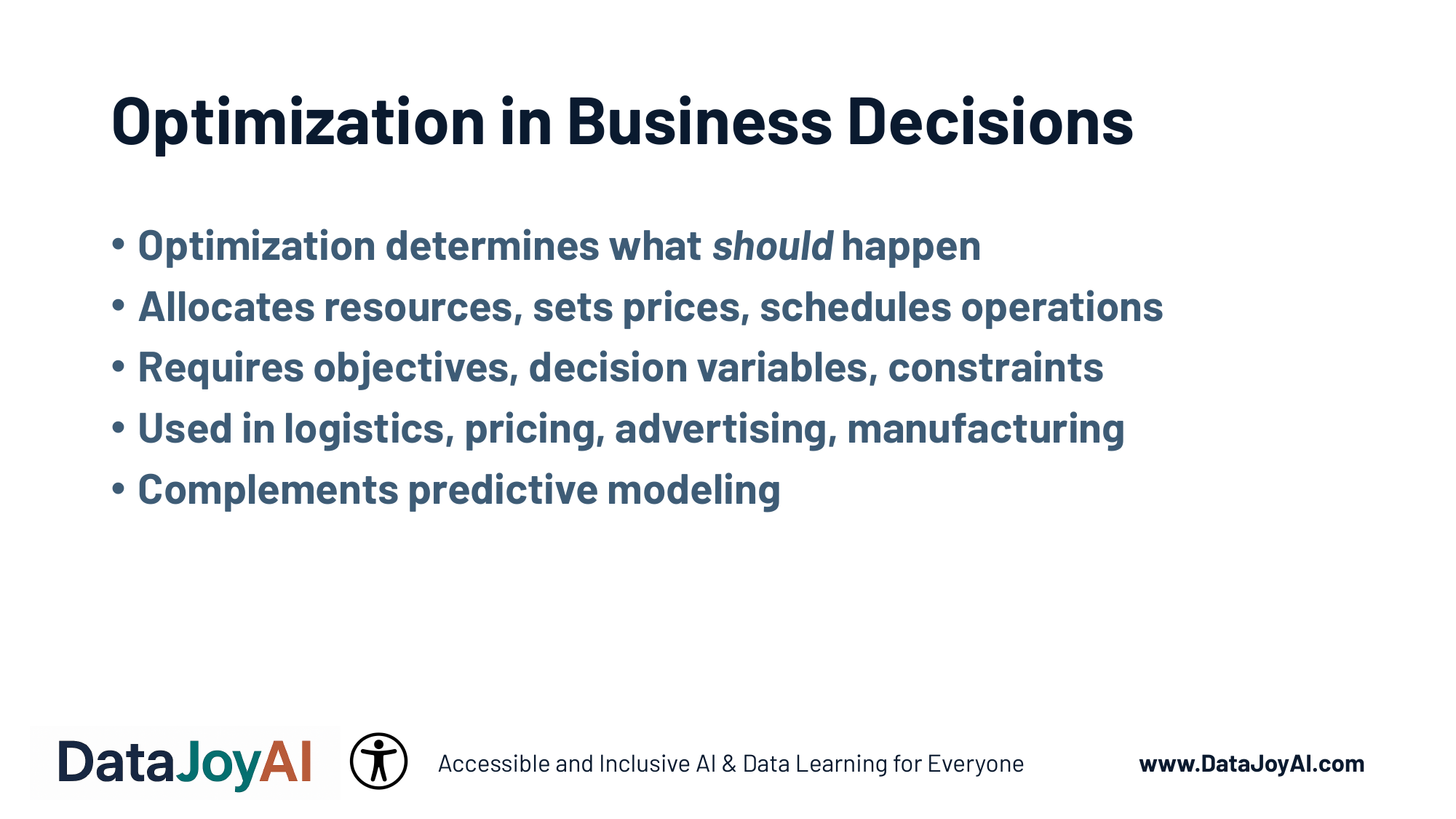

# Optimization in Business Decisions
Optimization determines what should happen
Allocates resources, sets prices, schedules operations
Requires objectives, decision variables, constraints
Used in logistics, pricing, advertising, manufacturing
Complements predictive modeling